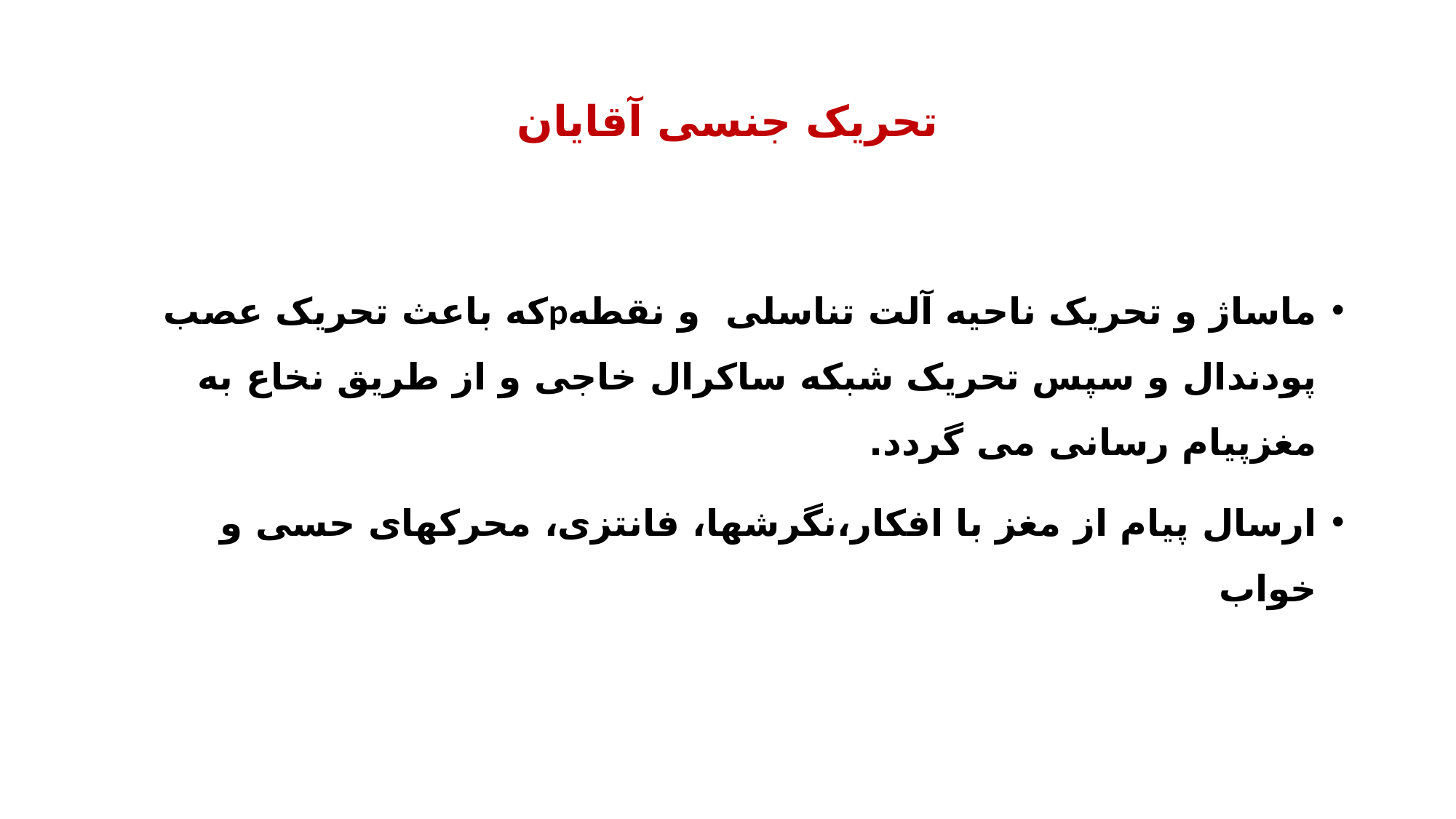

# تحریک جنسی آقایان
ماساژ و تحریک ناحیه آلت تناسلی  و نقطهpکه باعث تحریک عصب پودندال و سپس تحریک شبکه ساکرال خاجی و از طریق نخاع به مغزپیام رسانی می گردد.
ارسال پیام از مغز با افکار،نگرشها، فانتزی، محرکهای حسی و خواب